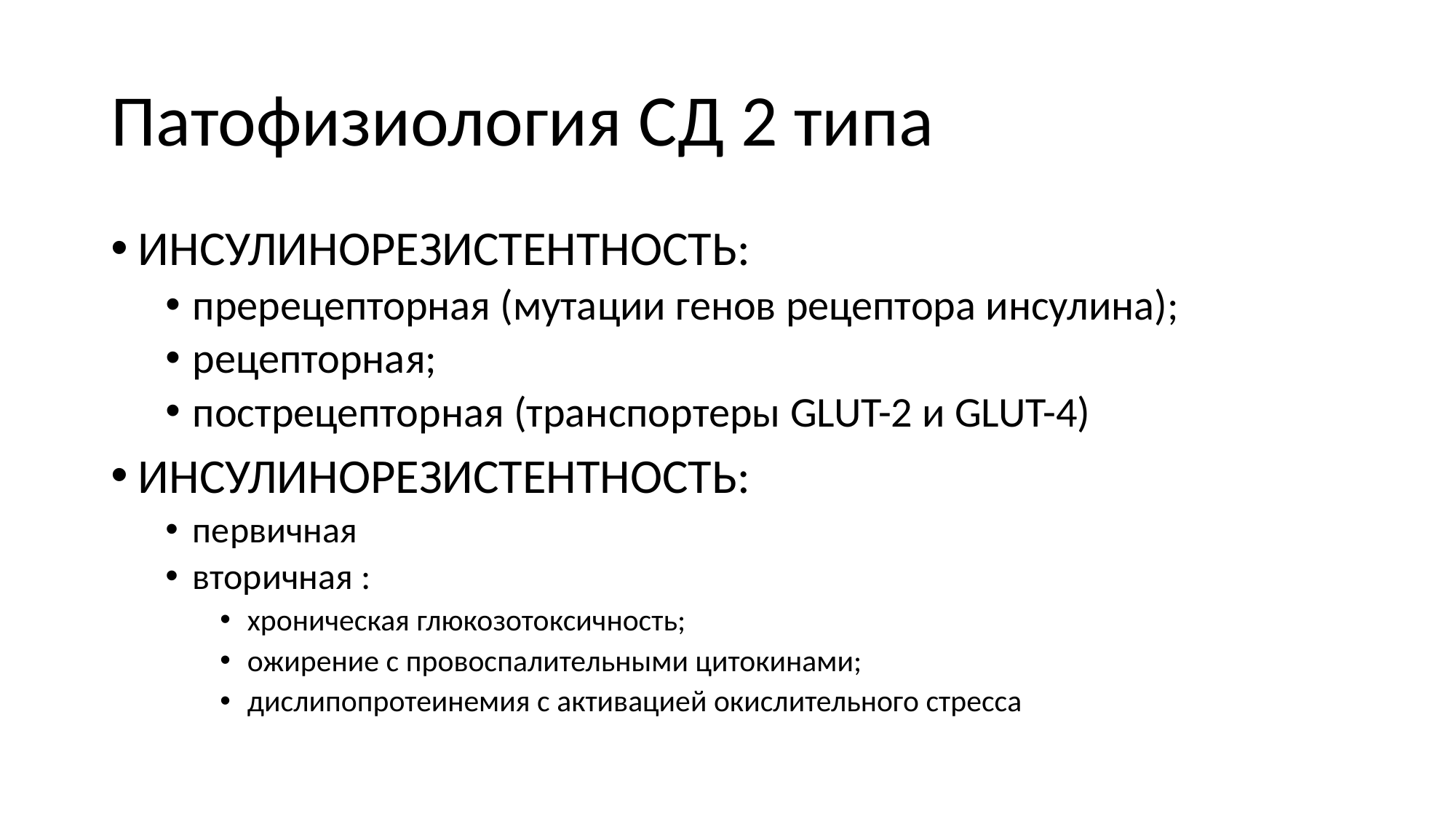

# Патофизиология СД 2 типа
ИНСУЛИНОРЕЗИСТЕНТНОСТЬ:
пререцепторная (мутации генов рецептора инсулина);
рецепторная;
пострецепторная (транспортеры GLUT-2 и GLUT-4)
ИНСУЛИНОРЕЗИСТЕНТНОСТЬ:
первичная
вторичная :
хроническая глюкозотоксичность;
ожирение с провоспалительными цитокинами;
дислипопротеинемия с активацией окислительного стресса